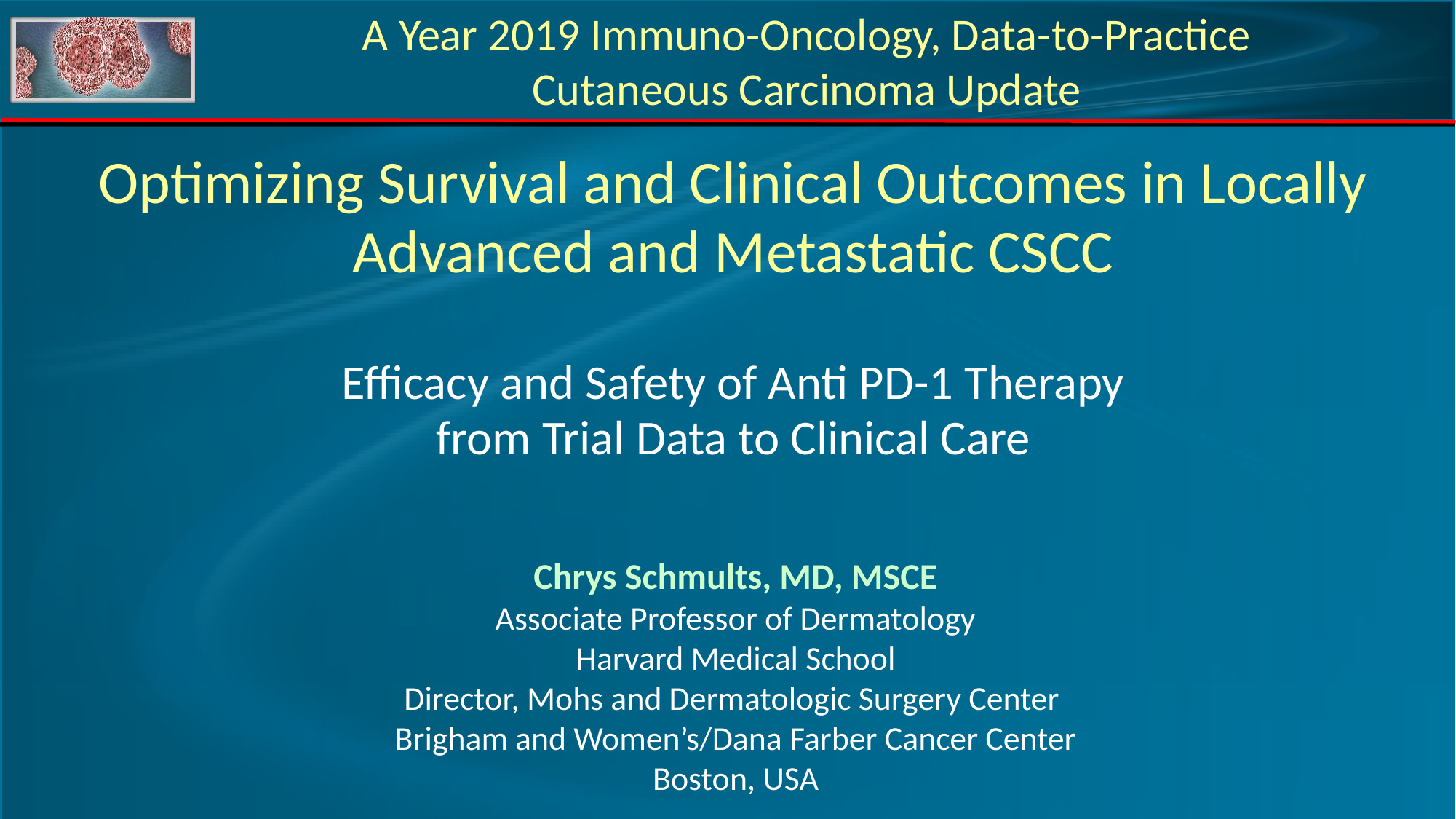

A Year 2019 Immuno-Oncology, Data-to-Practice
Cutaneous Carcinoma Update
Optimizing Survival and Clinical Outcomes in Locally Advanced and Metastatic CSCC
Efficacy and Safety of Anti PD-1 Therapy
from Trial Data to Clinical Care
Chrys Schmults, MD, MSCE
Associate Professor of Dermatology
Harvard Medical School
Director, Mohs and Dermatologic Surgery Center
Brigham and Women’s/Dana Farber Cancer Center
Boston, USA